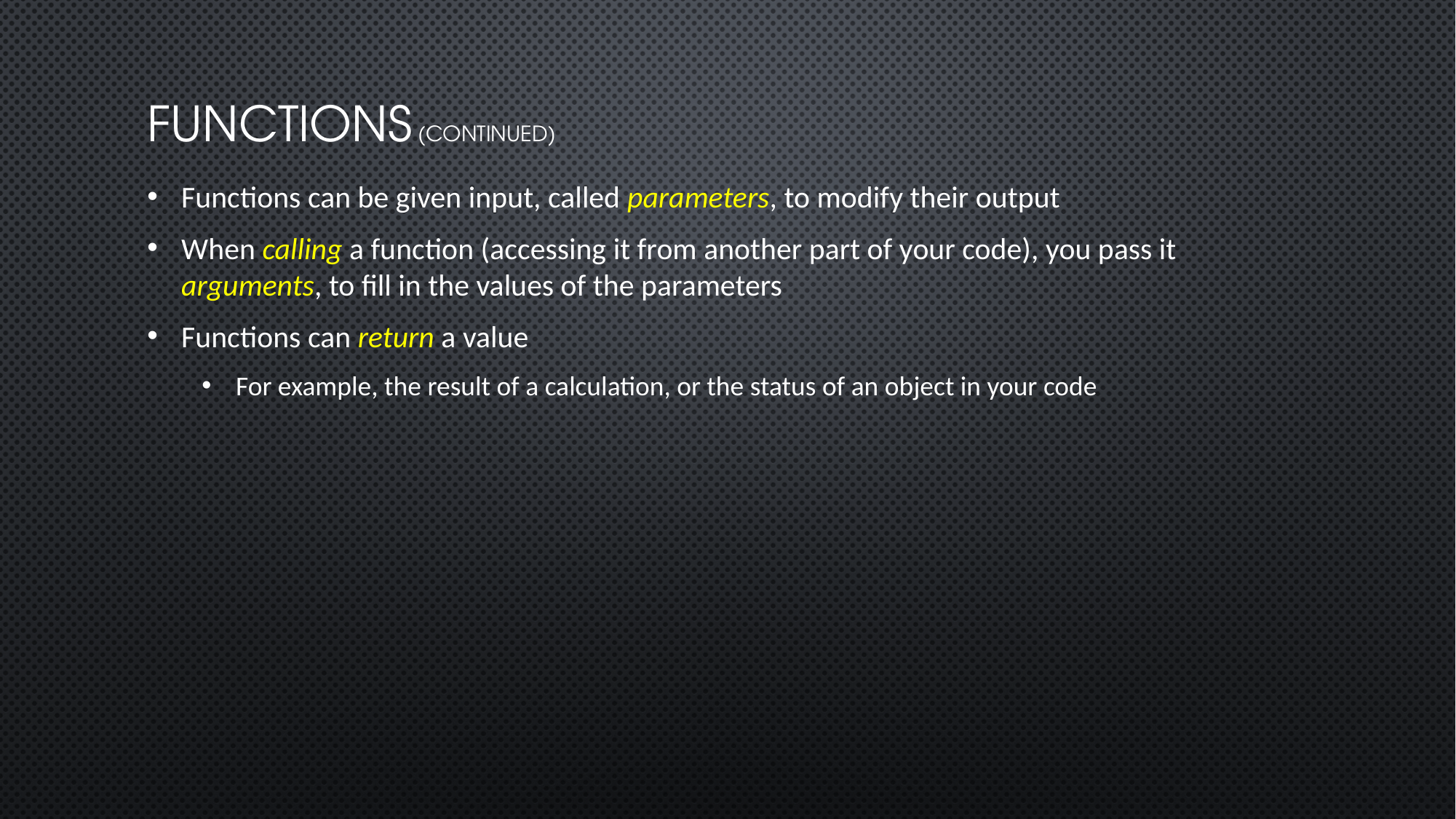

# Functions (Continued)
Functions can be given input, called parameters, to modify their output
When calling a function (accessing it from another part of your code), you pass it arguments, to fill in the values of the parameters
Functions can return a value
For example, the result of a calculation, or the status of an object in your code